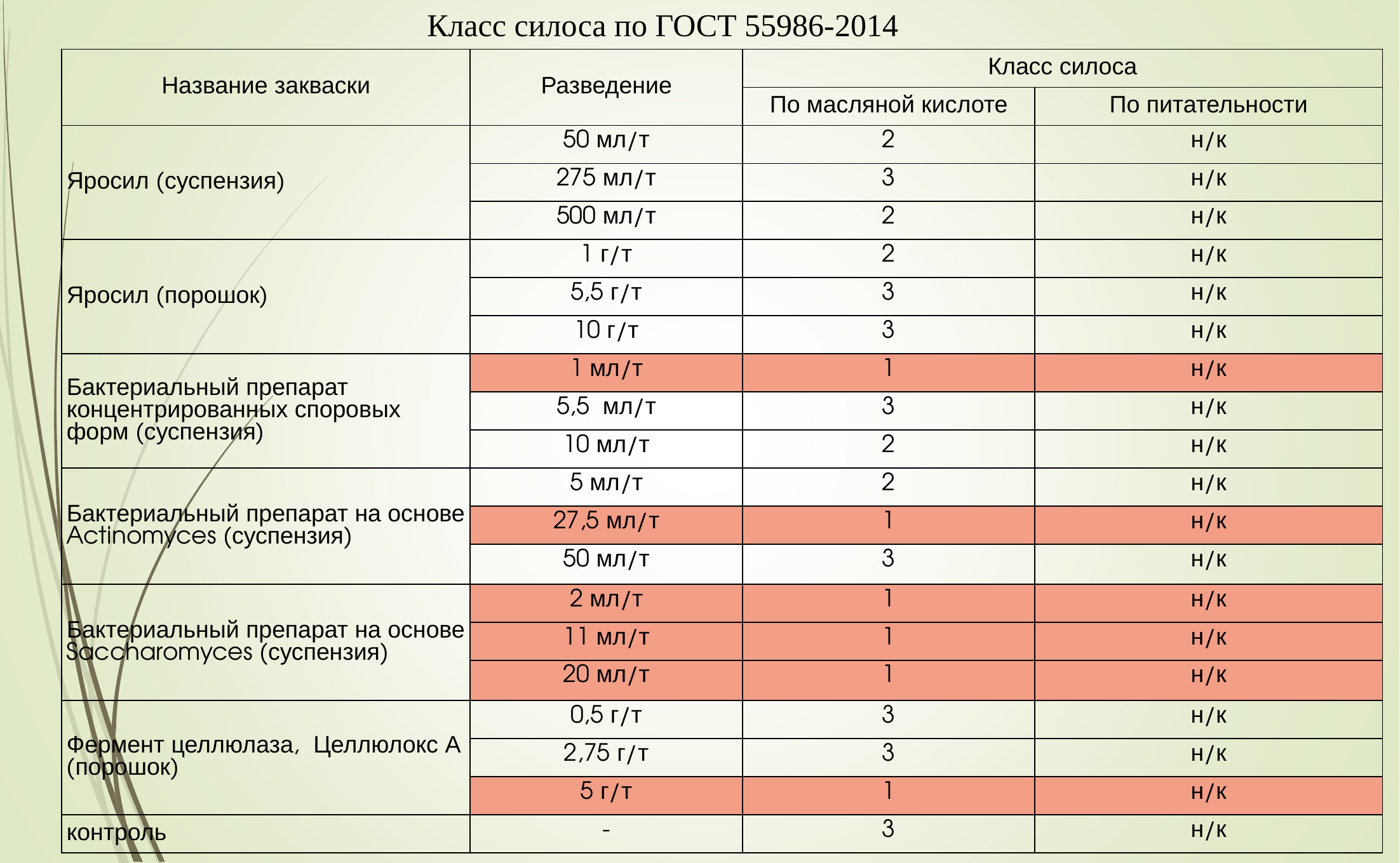

Класс силоса по ГОСТ 55986-2014
| Название закваски | Разведение | Класс силоса |  |
| --- | --- | --- | --- |
|  |  | По масляной кислоте | По питательности |
| Яросил (суспензия) | 50 мл/т | 2 | н/к |
|  | 275 мл/т | 3 | н/к |
|  | 500 мл/т | 2 | н/к |
| Яросил (порошок) | 1 г/т | 2 | н/к |
|  | 5,5 г/т | 3 | н/к |
|  | 10 г/т | 3 | н/к |
| Бактериальный препарат концентрированных споровых форм (суспензия) | 1 мл/т | 1 | н/к |
|  | 5,5 мл/т | 3 | н/к |
|  | 10 мл/т | 2 | н/к |
| Бактериальный препарат на основе Actinomyces (суспензия) | 5 мл/т | 2 | н/к |
|  | 27,5 мл/т | 1 | н/к |
|  | 50 мл/т | 3 | н/к |
| Бактериальный препарат на основе Saccharomyces (суспензия) | 2 мл/т | 1 | н/к |
|  | 11 мл/т | 1 | н/к |
|  | 20 мл/т | 1 | н/к |
| Фермент целлюлаза, Целлюлокс А (порошок) | 0,5 г/т | 3 | н/к |
|  | 2,75 г/т | 3 | н/к |
|  | 5 г/т | 1 | н/к |
| контроль | - | 3 | н/к |